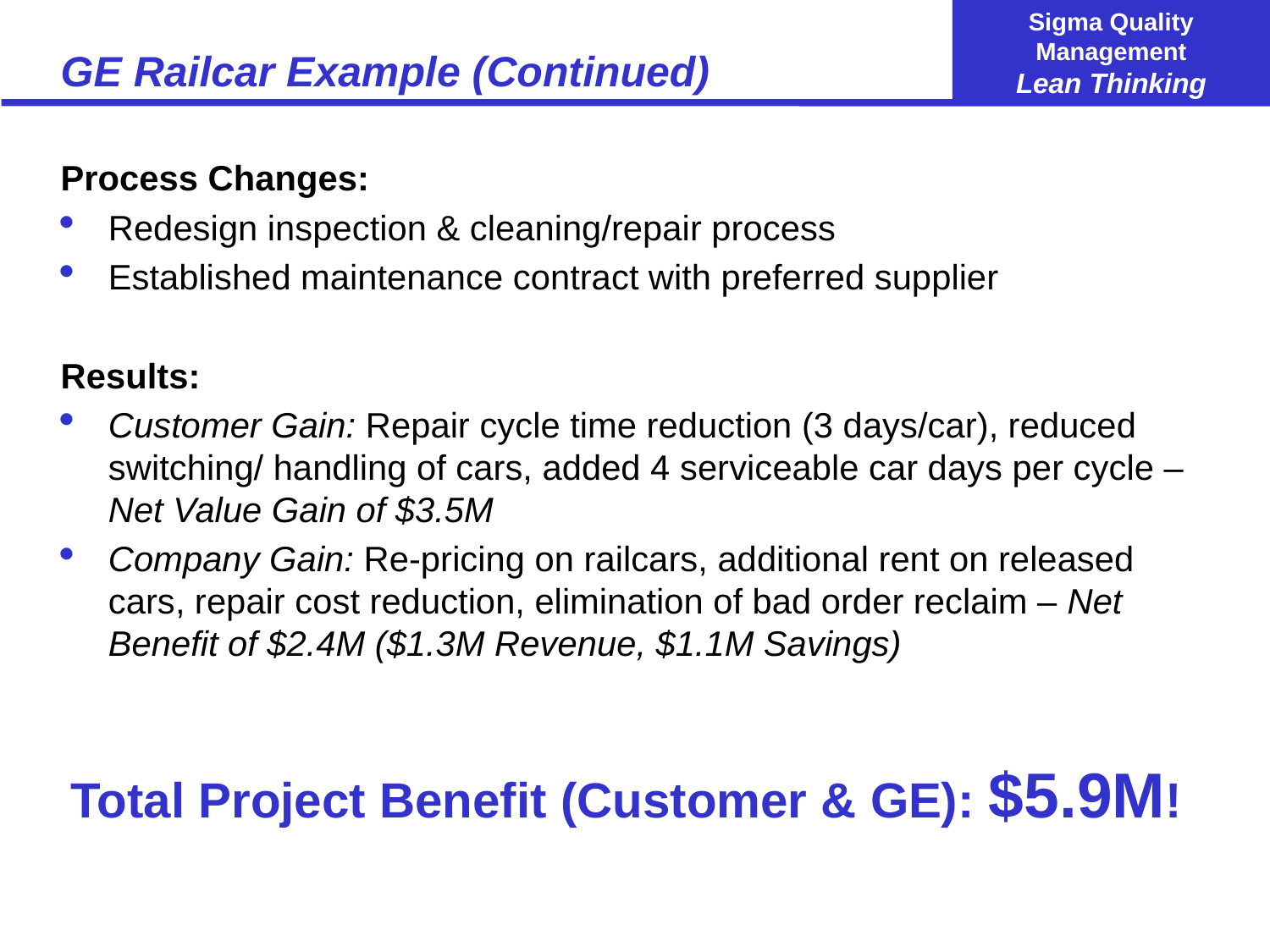

# GE Railcar Example (Continued)
Process Changes:
Redesign inspection & cleaning/repair process
Established maintenance contract with preferred supplier

Results:
Customer Gain: Repair cycle time reduction (3 days/car), reduced switching/ handling of cars, added 4 serviceable car days per cycle – Net Value Gain of $3.5M
Company Gain: Re-pricing on railcars, additional rent on released cars, repair cost reduction, elimination of bad order reclaim – Net Benefit of $2.4M ($1.3M Revenue, $1.1M Savings)

Total Project Benefit (Customer & GE): $5.9M!